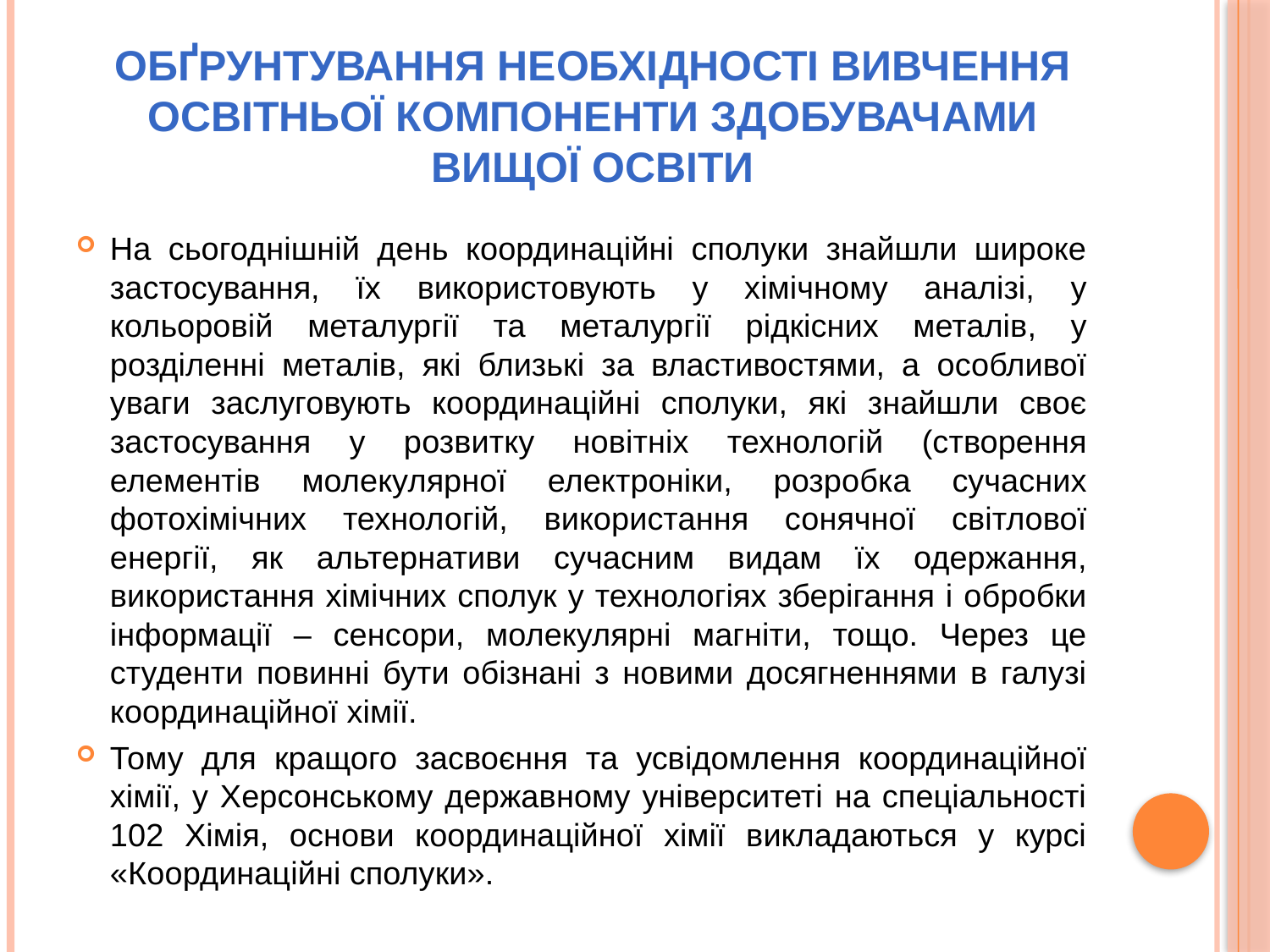

# Обґрунтування необхідності вивчення освітньої компоненти здобувачами вищої освіти
На сьогоднішній день координаційні сполуки знайшли широке застосування, їх використовують у хімічному аналізі, у кольоровій металургії та металургії рідкісних металів, у розділенні металів, які близькі за властивостями, а особливої уваги заслуговують координаційні сполуки, які знайшли своє застосування у розвитку новітніх технологій (створення елементів молекулярної електроніки, розробка сучасних фотохімічних технологій, використання сонячної світлової енергії, як альтернативи сучасним видам їх одержання, використання хімічних сполук у технологіях зберігання і обробки інформації – сенсори, молекулярні магніти, тощо. Через це студенти повинні бути обізнані з новими досягненнями в галузі координаційної хімії.
Тому для кращого засвоєння та усвідомлення координаційної хімії, у Херсонському державному університеті на спеціальності 102 Хімія, основи координаційної хімії викладаються у курсі «Координаційні сполуки».